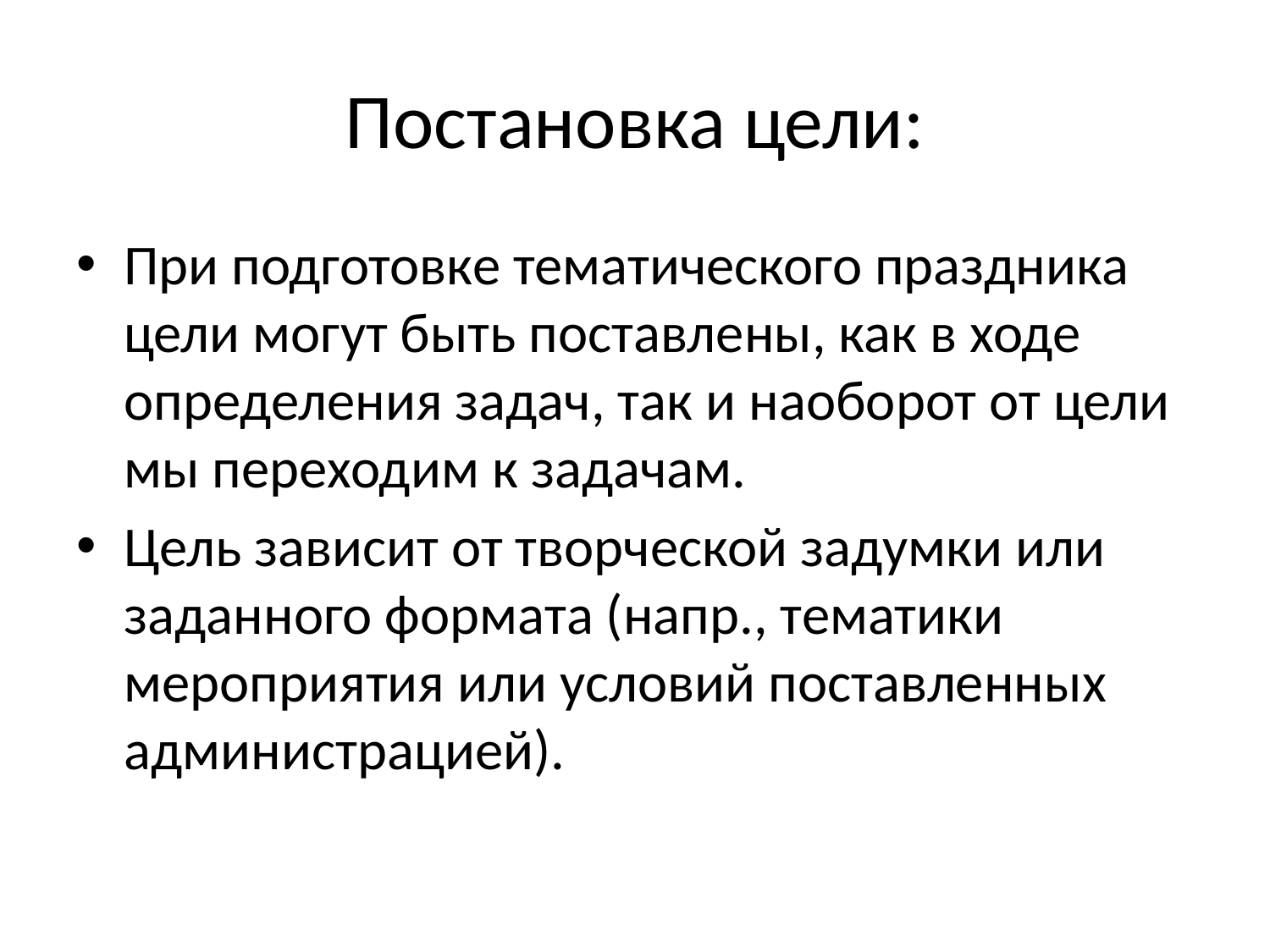

# Постановка цели:
При подготовке тематического праздника цели могут быть поставлены, как в ходе определения задач, так и наоборот от цели мы переходим к задачам.
Цель зависит от творческой задумки или заданного формата (напр., тематики мероприятия или условий поставленных администрацией).